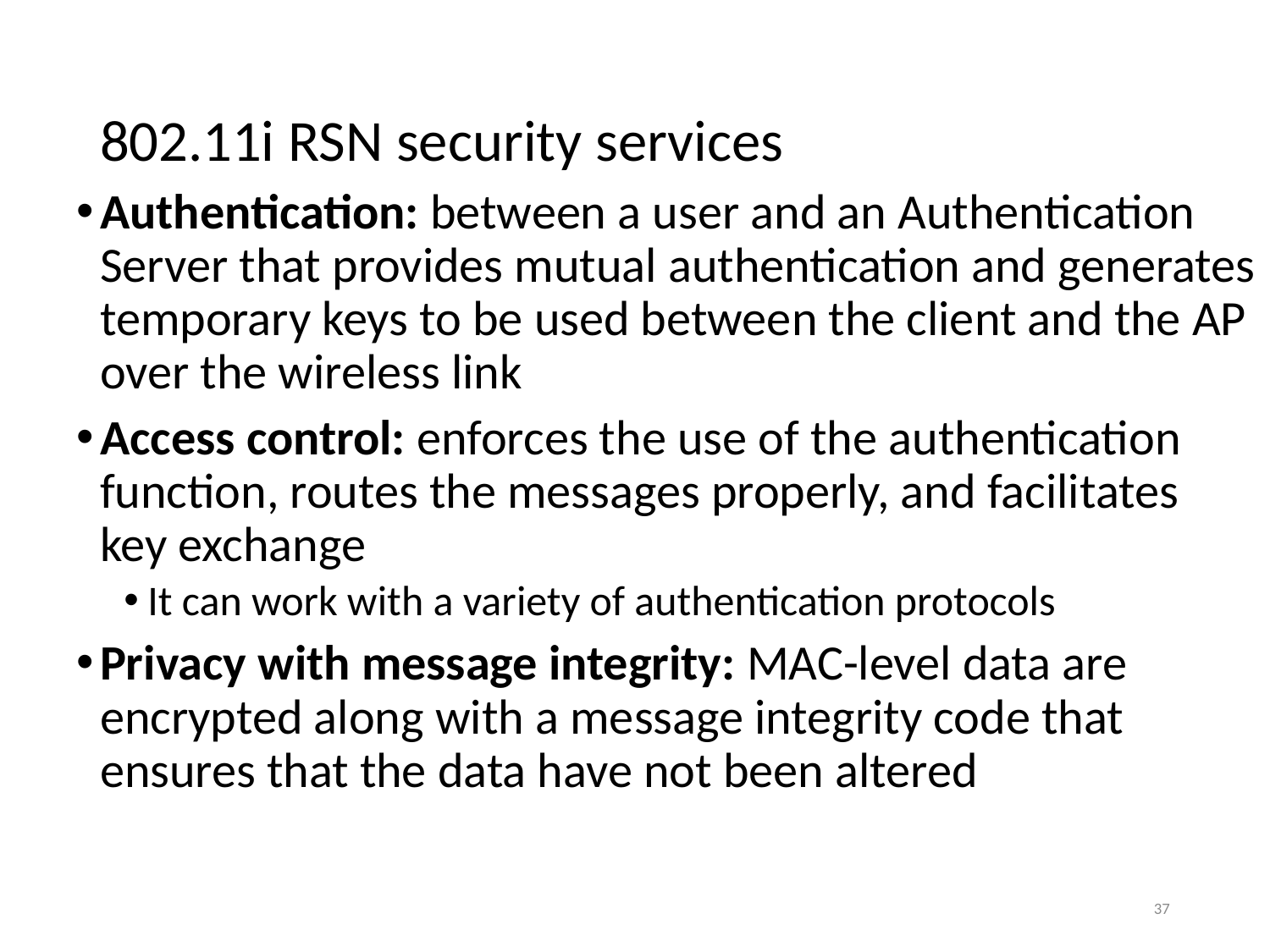

# 802.11i RSN security services
Authentication: between a user and an Authentication Server that provides mutual authentication and generates temporary keys to be used between the client and the AP over the wireless link
Access control: enforces the use of the authentication function, routes the messages properly, and facilitates key exchange
It can work with a variety of authentication protocols
Privacy with message integrity: MAC-level data are encrypted along with a message integrity code that ensures that the data have not been altered

37